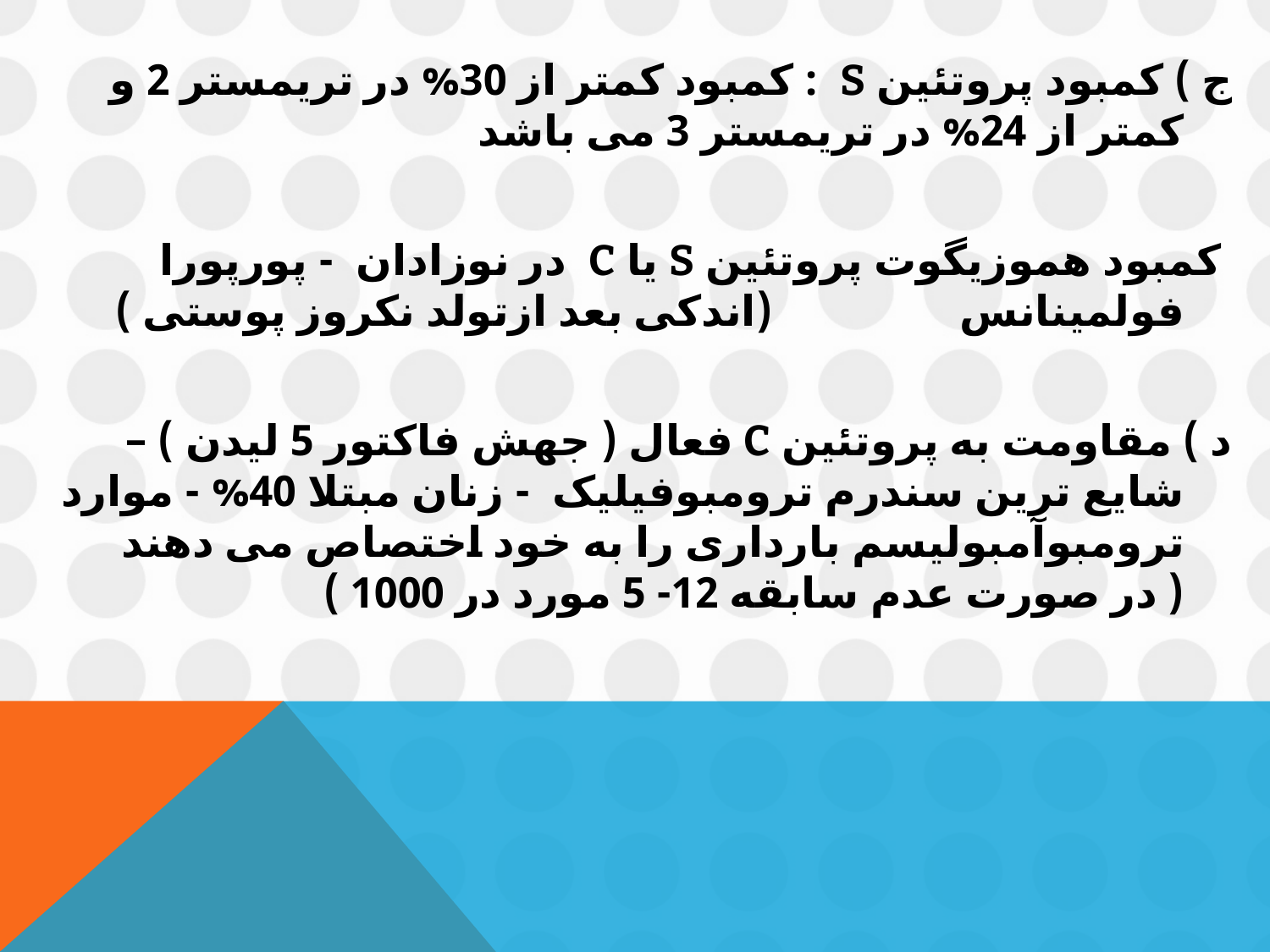

ج ) کمبود پروتئین S  : کمبود کمتر از 30% در تریمستر 2 و کمتر از 24% در تریمستر 3 می باشد

 کمبود هموزیگوت پروتئین S یا C  در نوزادان  - پورپورا فولمینانس                 (اندکی بعد ازتولد نکروز پوستی )

د ) مقاومت به پروتئین C فعال ( جهش فاکتور 5 لیدن ) – شایع ترین سندرم ترومبوفیلیک  - زنان مبتلا 40% - موارد ترومبوآمبولیسم بارداری را به خود اختصاص می دهند ( در صورت عدم سابقه 12- 5 مورد در 1000 )